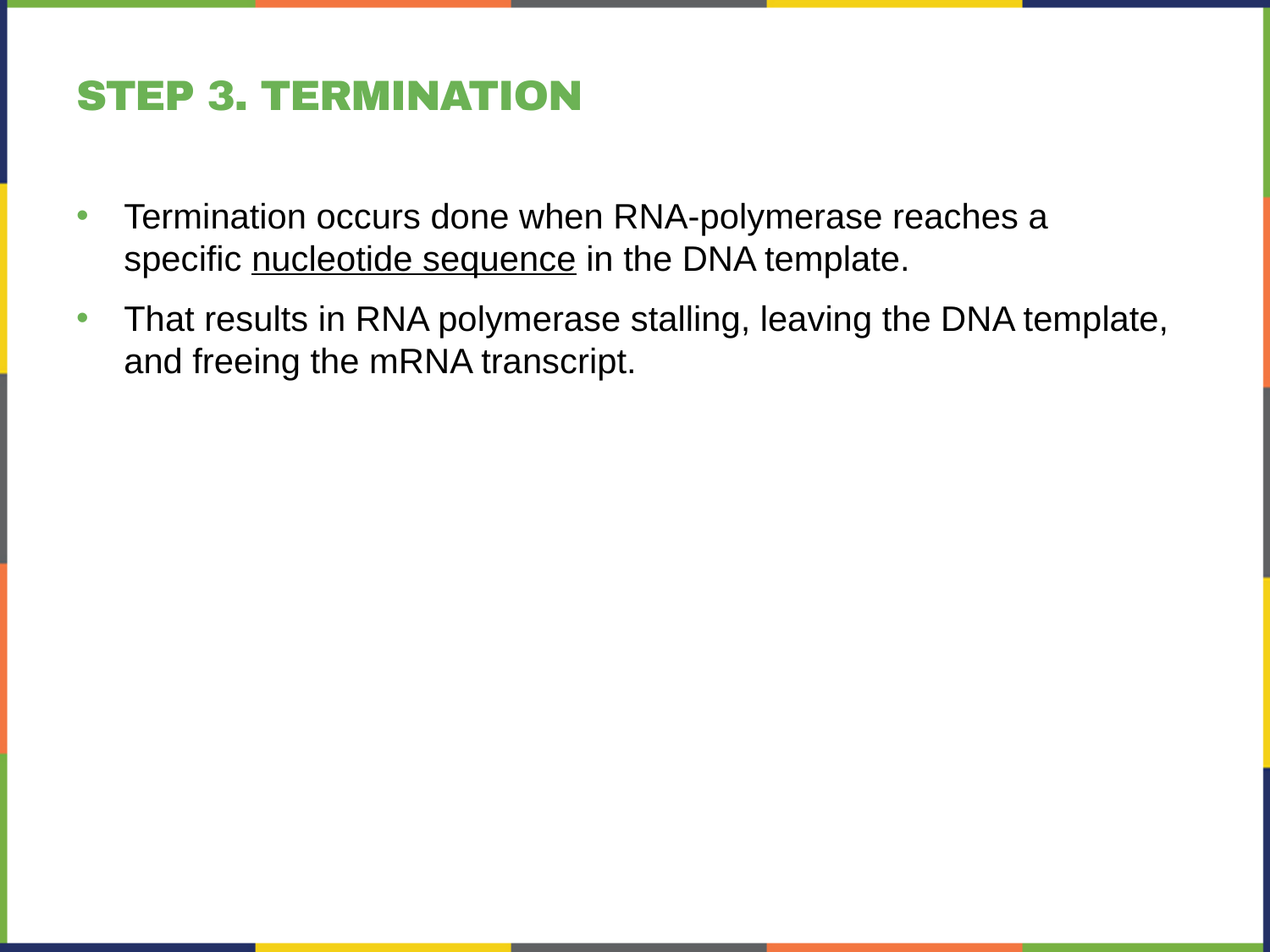

# STEP 3. TERMINATION
Termination occurs done when RNA-polymerase reaches a specific nucleotide sequence in the DNA template.
That results in RNA polymerase stalling, leaving the DNA template, and freeing the mRNA transcript.